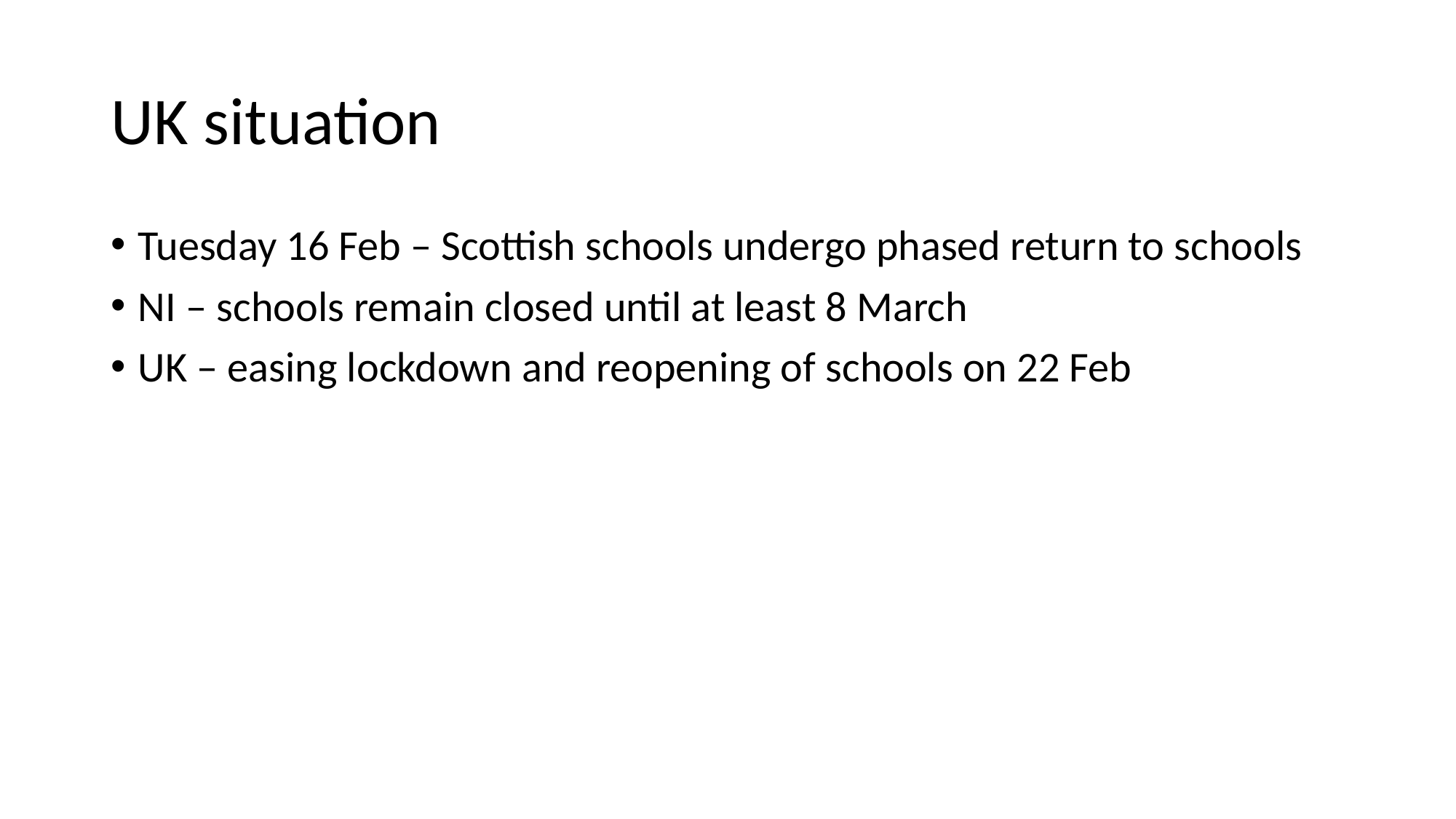

# UK situation
Tuesday 16 Feb – Scottish schools undergo phased return to schools
NI – schools remain closed until at least 8 March
UK – easing lockdown and reopening of schools on 22 Feb